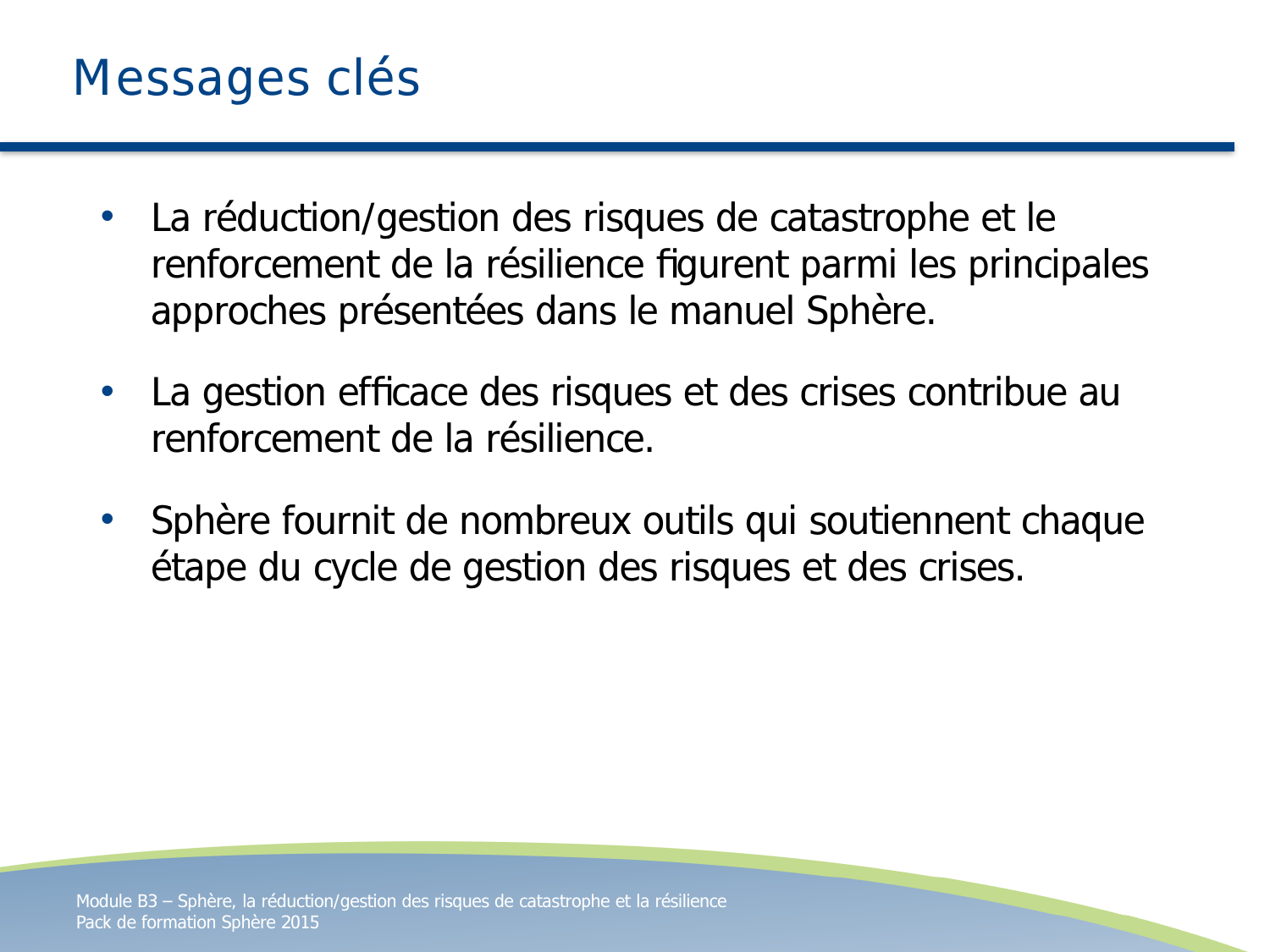

# Messages clés
La réduction/gestion des risques de catastrophe et le renforcement de la résilience figurent parmi les principales approches présentées dans le manuel Sphère.
La gestion efficace des risques et des crises contribue au renforcement de la résilience.
Sphère fournit de nombreux outils qui soutiennent chaque étape du cycle de gestion des risques et des crises.
Module B3 – Sphère, la réduction/gestion des risques de catastrophe et la résilience
Pack de formation Sphère 2015